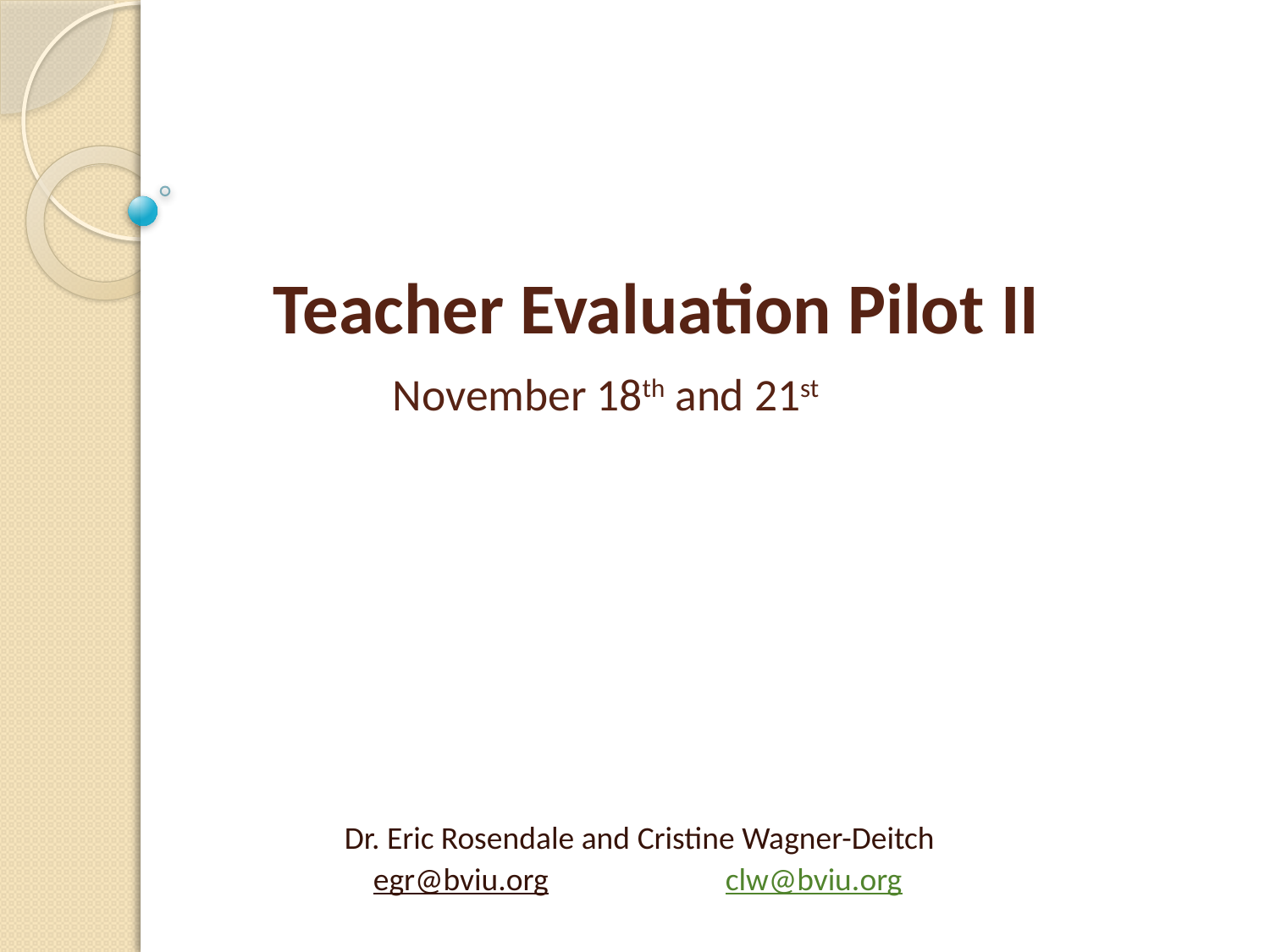

# Teacher Evaluation Pilot II November 18th and 21st
Dr. Eric Rosendale and Cristine Wagner-Deitch
    egr@bviu.org		clw@bviu.org